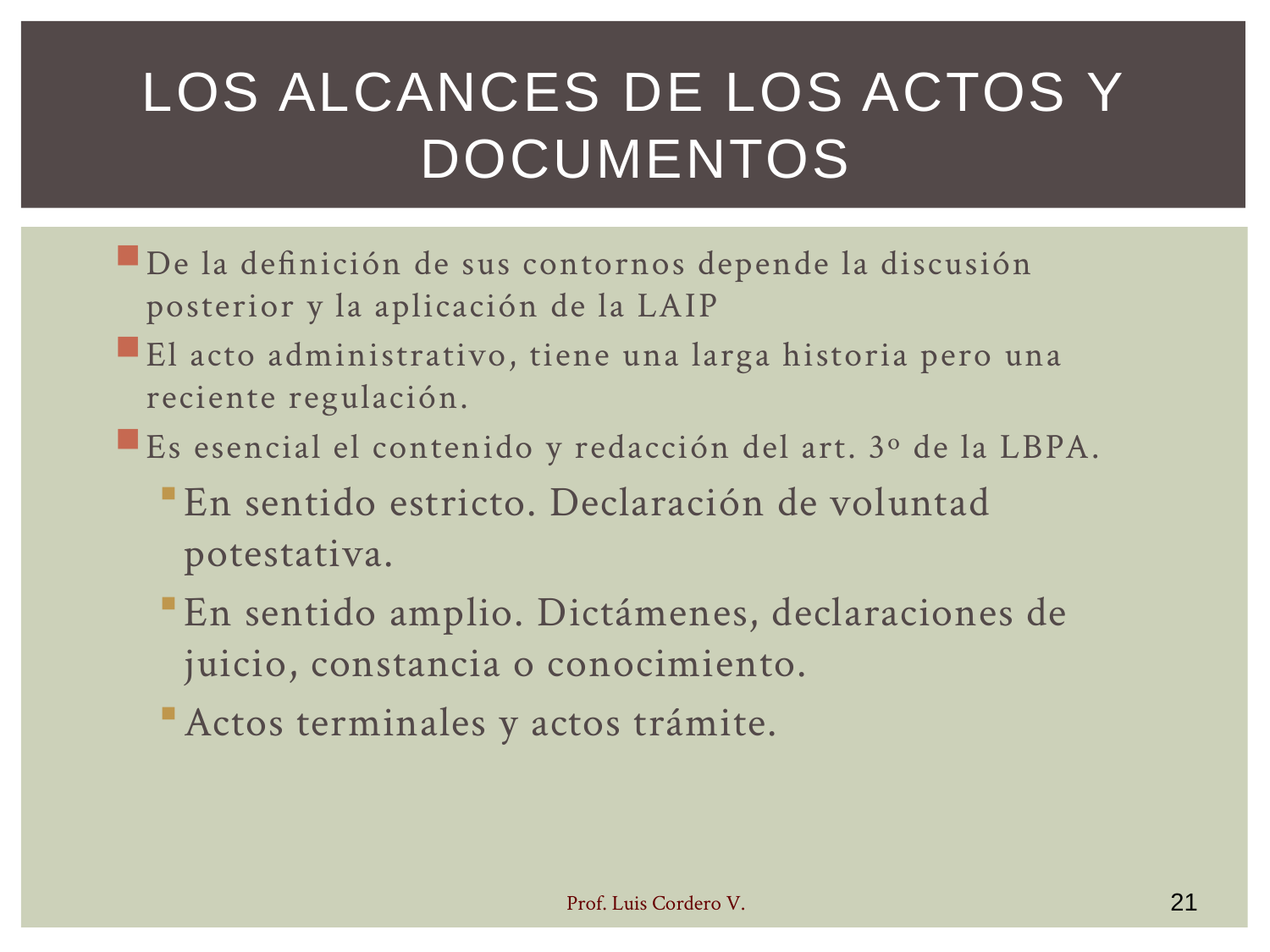

# Los alcances de los actos y documentos
De la definición de sus contornos depende la discusión posterior y la aplicación de la LAIP
El acto administrativo, tiene una larga historia pero una reciente regulación.
Es esencial el contenido y redacción del art. 3º de la LBPA.
En sentido estricto. Declaración de voluntad potestativa.
En sentido amplio. Dictámenes, declaraciones de juicio, constancia o conocimiento.
Actos terminales y actos trámite.
21
Prof. Luis Cordero V.